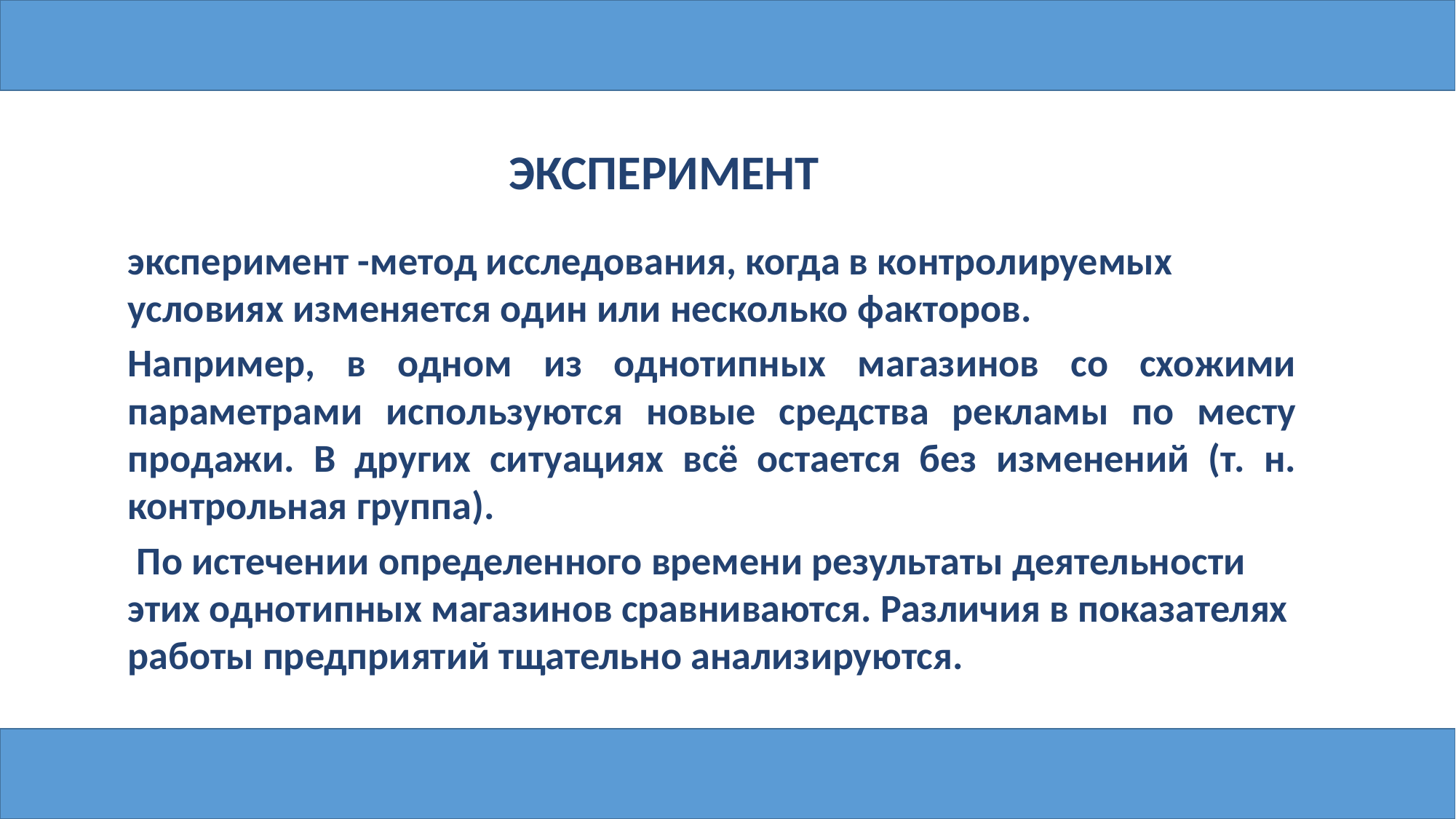

ЭКСПЕРИМЕНТ
эксперимент -метод исследования, когда в контролируемых условиях изменяется один или несколько факторов.
Например, в одном из однотипных магазинов со схожими параметрами используются новые средства рекламы по месту продажи. В других ситуациях всё остается без изменений (т. н. контрольная группа).
 По истечении определенного времени результаты деятельности этих однотипных магазинов сравниваются. Различия в показателях работы предприятий тщательно анализируются.